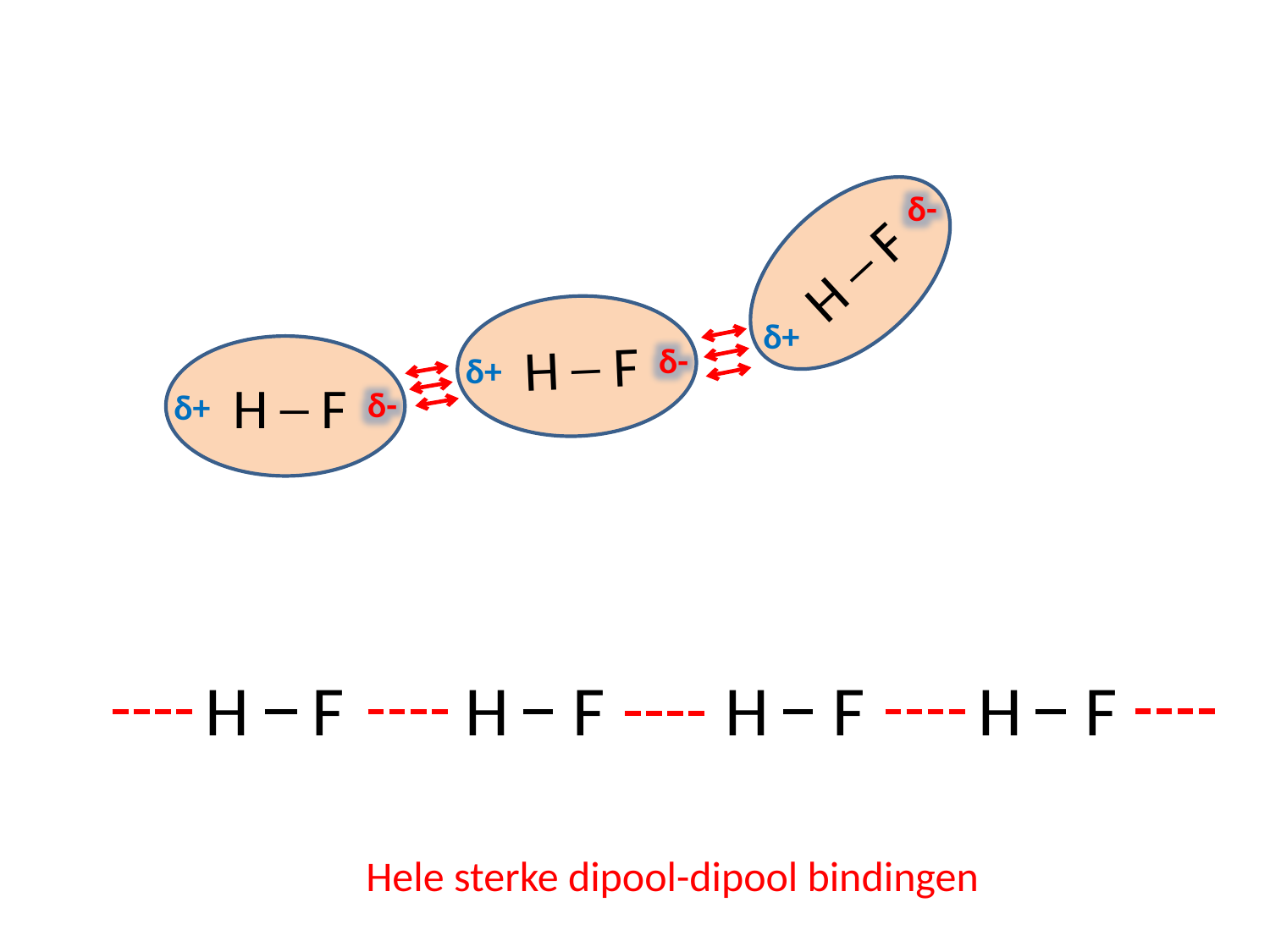

H ─ F
 δ+
δ-

  H ─ F
δ-
 δ+

  H ─ F
δ-
 δ+
H    F
H    F
H    F
H    F
Hele sterke dipool-dipool bindingen